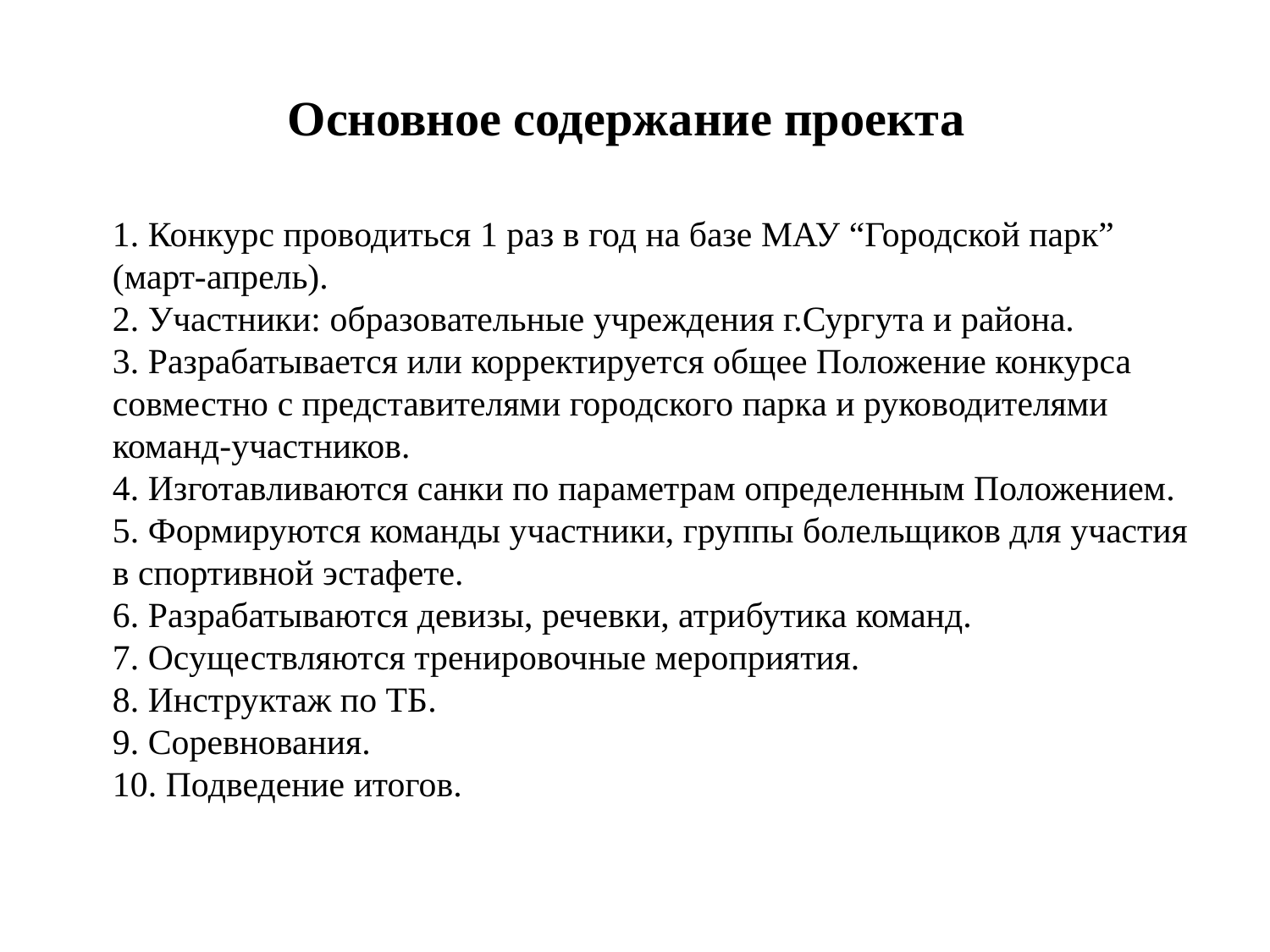

# Основное содержание проекта
1. Конкурс проводиться 1 раз в год на базе МАУ “Городской парк” (март-апрель).
2. Участники: образовательные учреждения г.Сургута и района.
3. Разрабатывается или корректируется общее Положение конкурса совместно с представителями городского парка и руководителями команд-участников.
4. Изготавливаются санки по параметрам определенным Положением.
5. Формируются команды участники, группы болельщиков для участия в спортивной эстафете.
6. Разрабатываются девизы, речевки, атрибутика команд.
7. Осуществляются тренировочные мероприятия.
8. Инструктаж по ТБ.
9. Соревнования.
10. Подведение итогов.